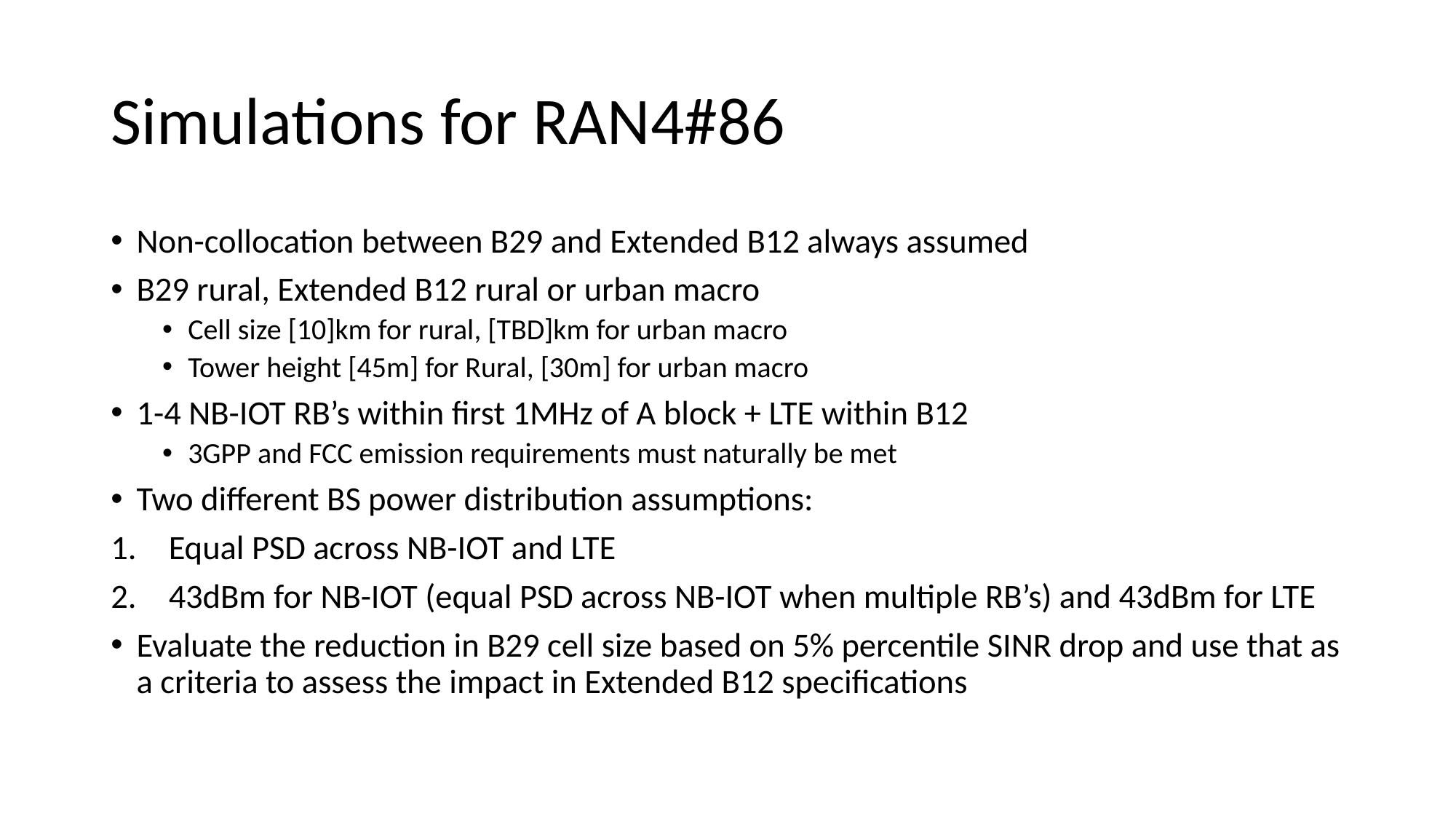

# Simulations for RAN4#86
Non-collocation between B29 and Extended B12 always assumed
B29 rural, Extended B12 rural or urban macro
Cell size [10]km for rural, [TBD]km for urban macro
Tower height [45m] for Rural, [30m] for urban macro
1-4 NB-IOT RB’s within first 1MHz of A block + LTE within B12
3GPP and FCC emission requirements must naturally be met
Two different BS power distribution assumptions:
Equal PSD across NB-IOT and LTE
43dBm for NB-IOT (equal PSD across NB-IOT when multiple RB’s) and 43dBm for LTE
Evaluate the reduction in B29 cell size based on 5% percentile SINR drop and use that as a criteria to assess the impact in Extended B12 specifications